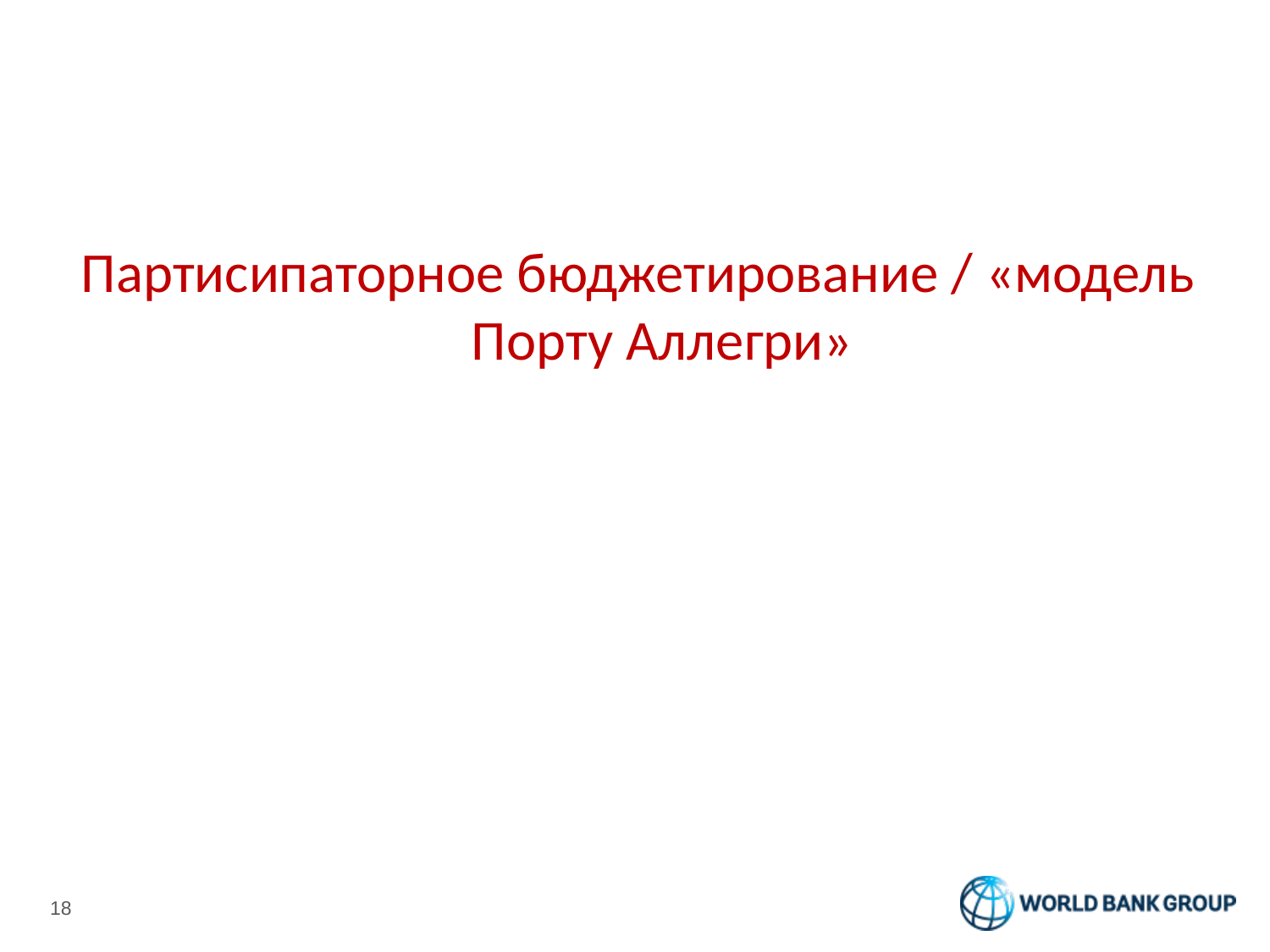

Партисипаторное бюджетирование / «модель Порту Аллегри»
18